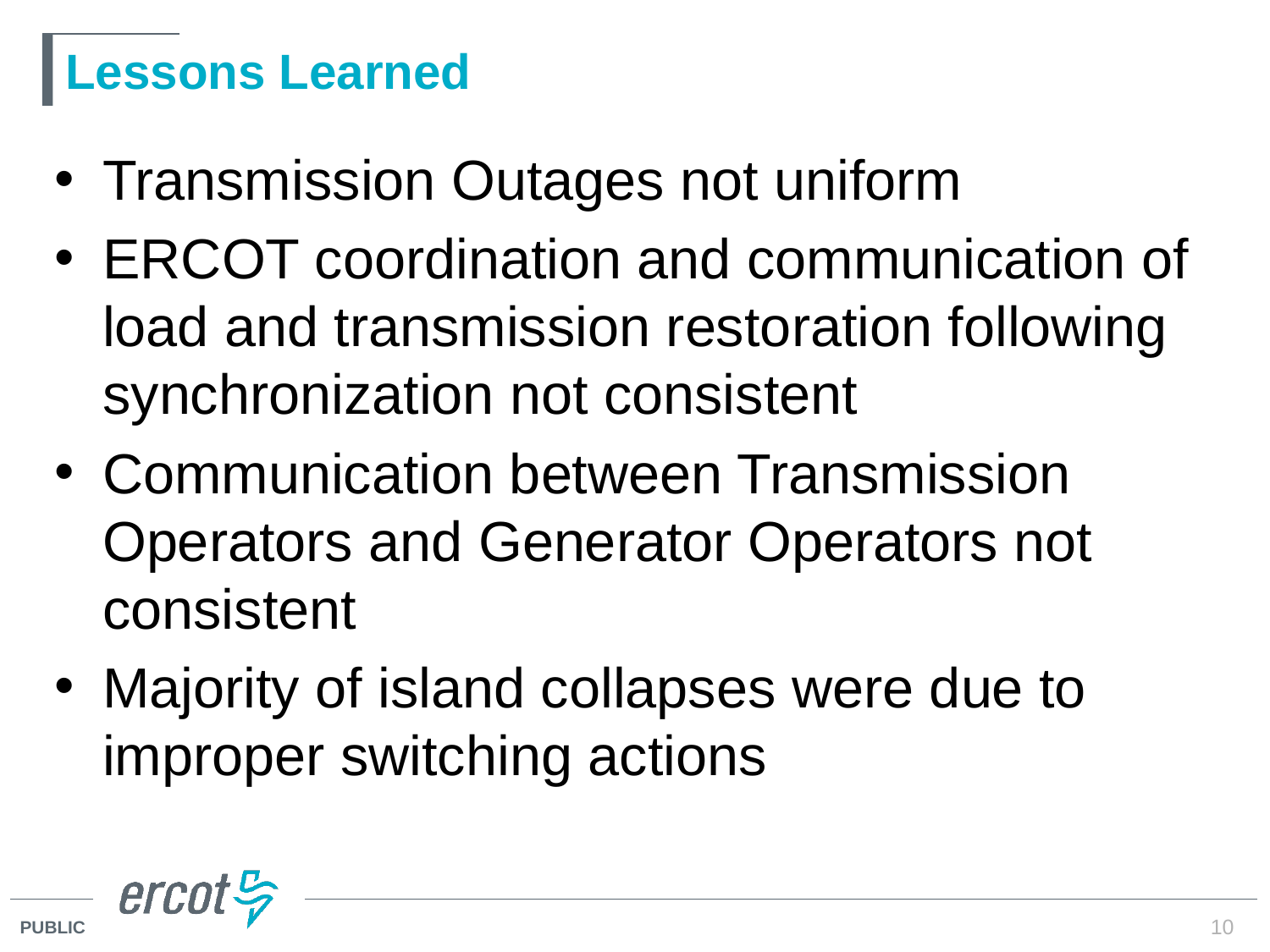

# Lessons Learned
Transmission Outages not uniform
ERCOT coordination and communication of load and transmission restoration following synchronization not consistent
Communication between Transmission Operators and Generator Operators not consistent
Majority of island collapses were due to improper switching actions
10